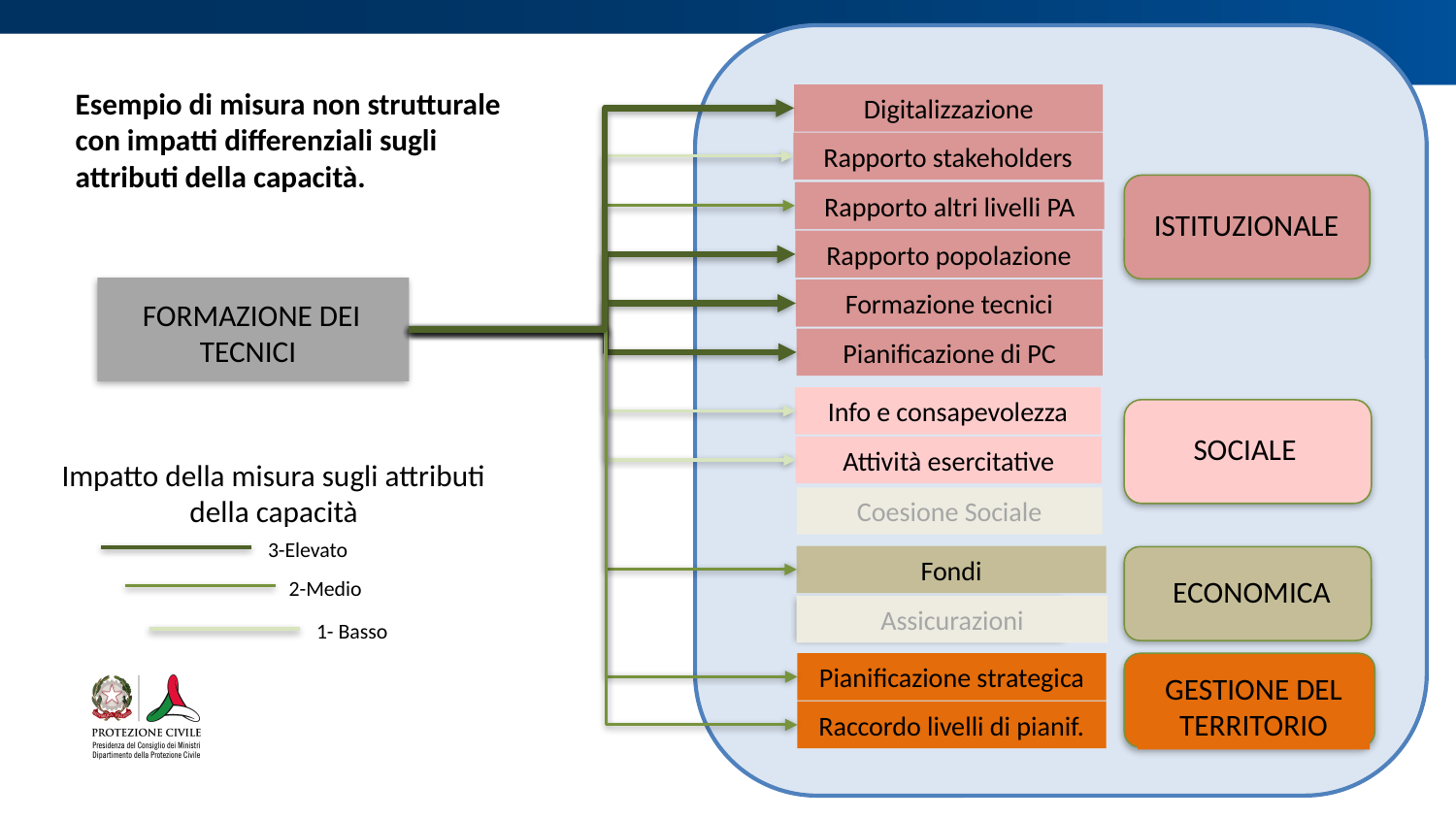

Esempio di misura non strutturale con impatti differenziali sugli attributi della capacità.
Digitalizzazione
Rapporto stakeholders

Rapporto altri livelli PA
ISTITUZIONALE
Rapporto popolazione

Formazione tecnici
FORMAZIONE DEI TECNICI
Pianificazione di PC
Info e consapevolezza

SOCIALE
Attività esercitative
Impatto della misura sugli attributi della capacità

Coesione Sociale
3-Elevato
Fondi

ECONOMICA
2-Medio
Assicurazioni
1- Basso
Pianificazione strategica

GESTIONE DEL TERRITORIO
Raccordo livelli di pianif.